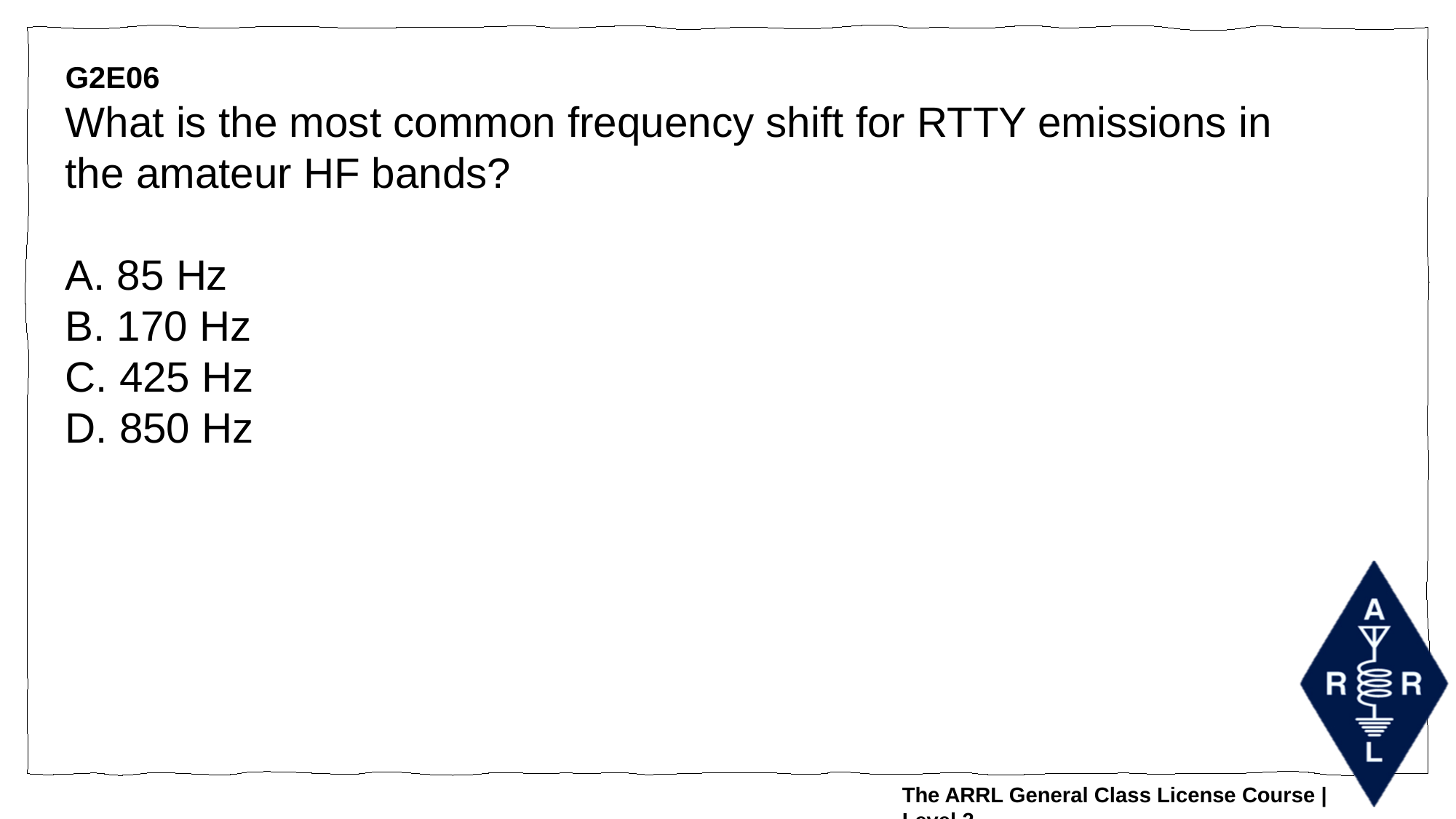

G2E06
What is the most common frequency shift for RTTY emissions in the amateur HF bands?

A. 85 Hz
B. 170 Hz
C. 425 Hz
D. 850 Hz